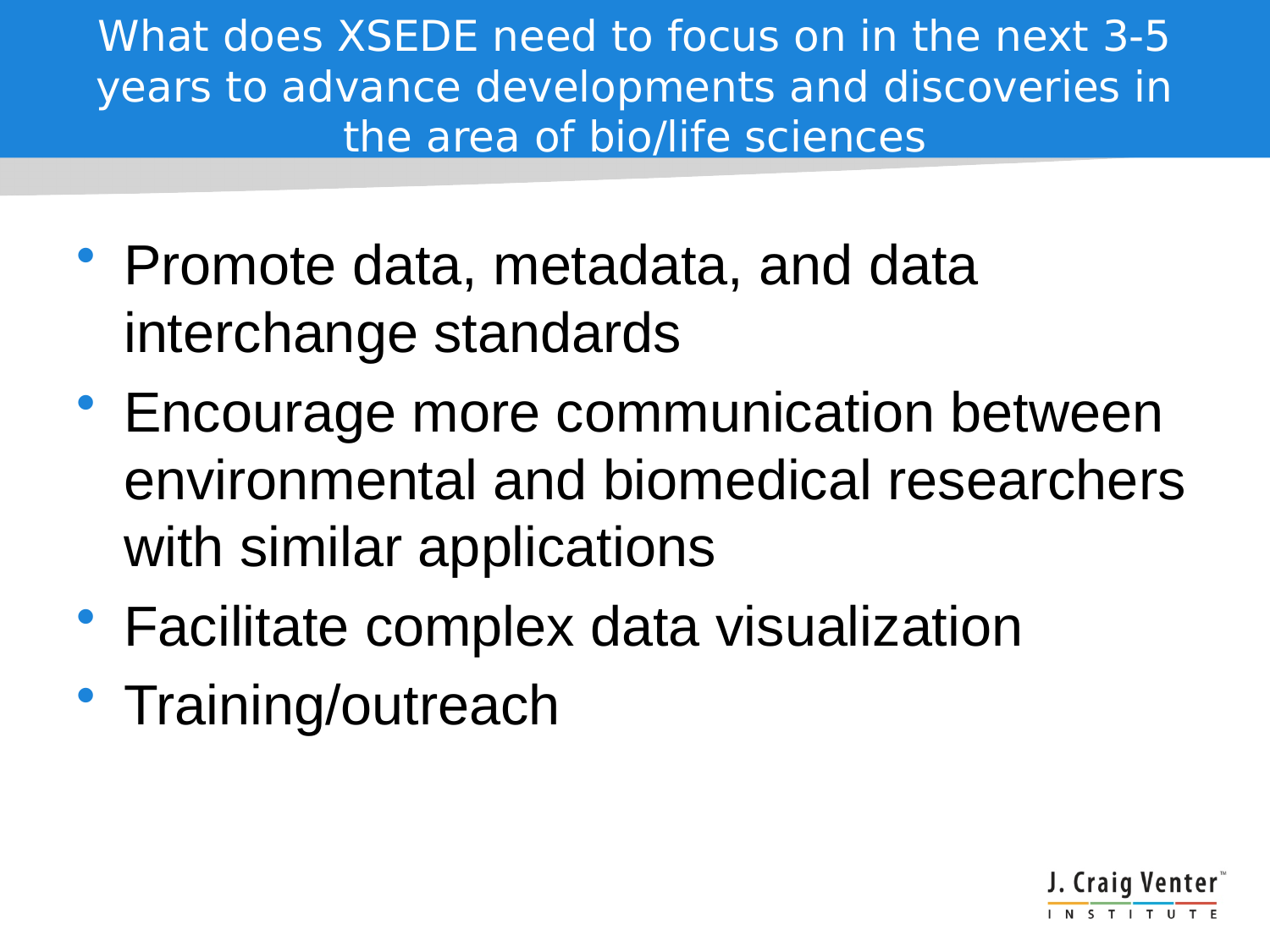

# What does XSEDE need to focus on in the next 3-5 years to advance developments and discoveries in the area of bio/life sciences
Promote data, metadata, and data interchange standards
Encourage more communication between environmental and biomedical researchers with similar applications
Facilitate complex data visualization
Training/outreach